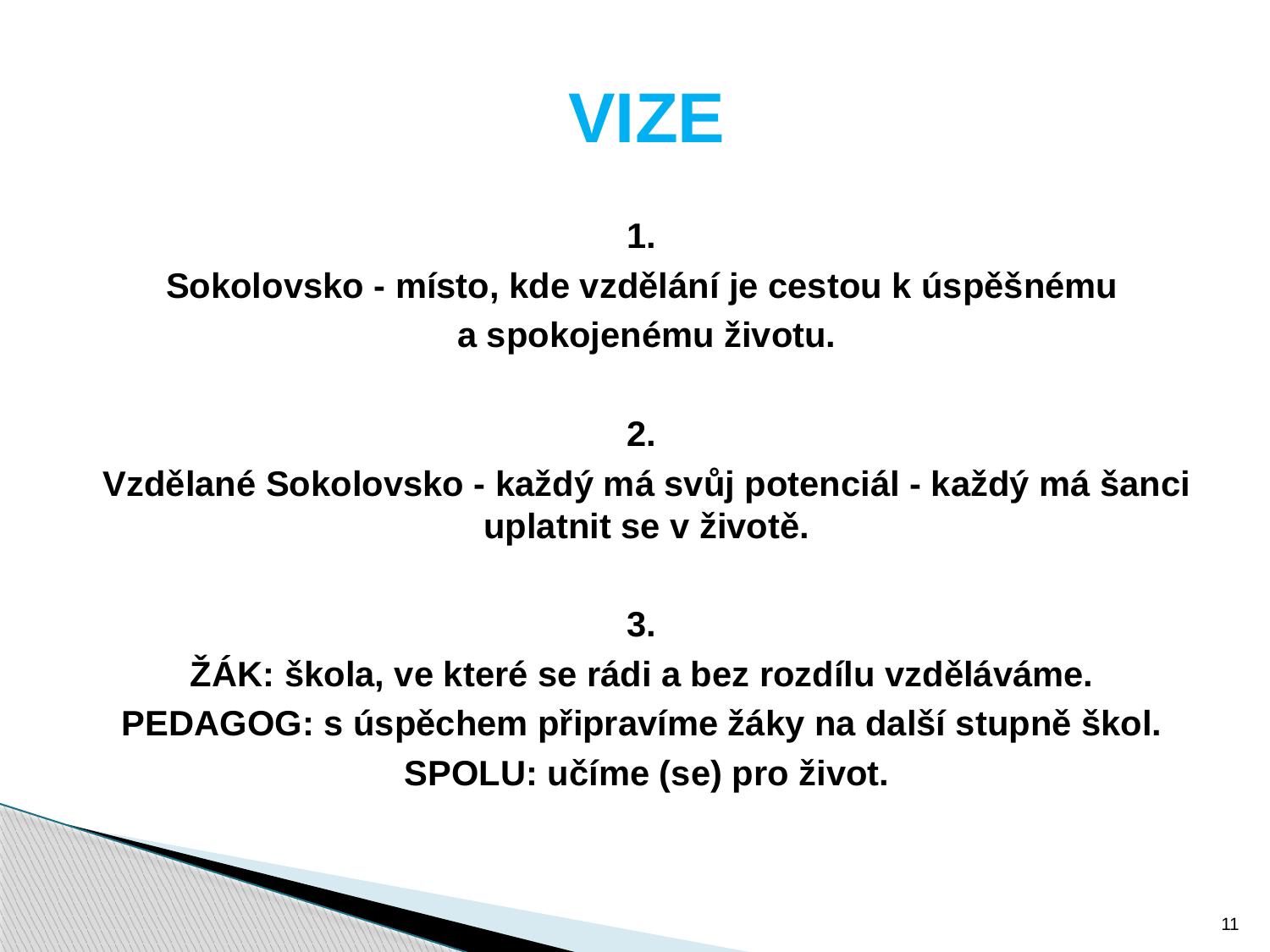

VIZE

1.
Sokolovsko - místo, kde vzdělání je cestou k úspěšnému
a spokojenému životu.

2.
Vzdělané Sokolovsko - každý má svůj potenciál - každý má šanci uplatnit se v životě.

3.
ŽÁK: škola, ve které se rádi a bez rozdílu vzděláváme.
PEDAGOG: s úspěchem připravíme žáky na další stupně škol.
SPOLU: učíme (se) pro život.
11